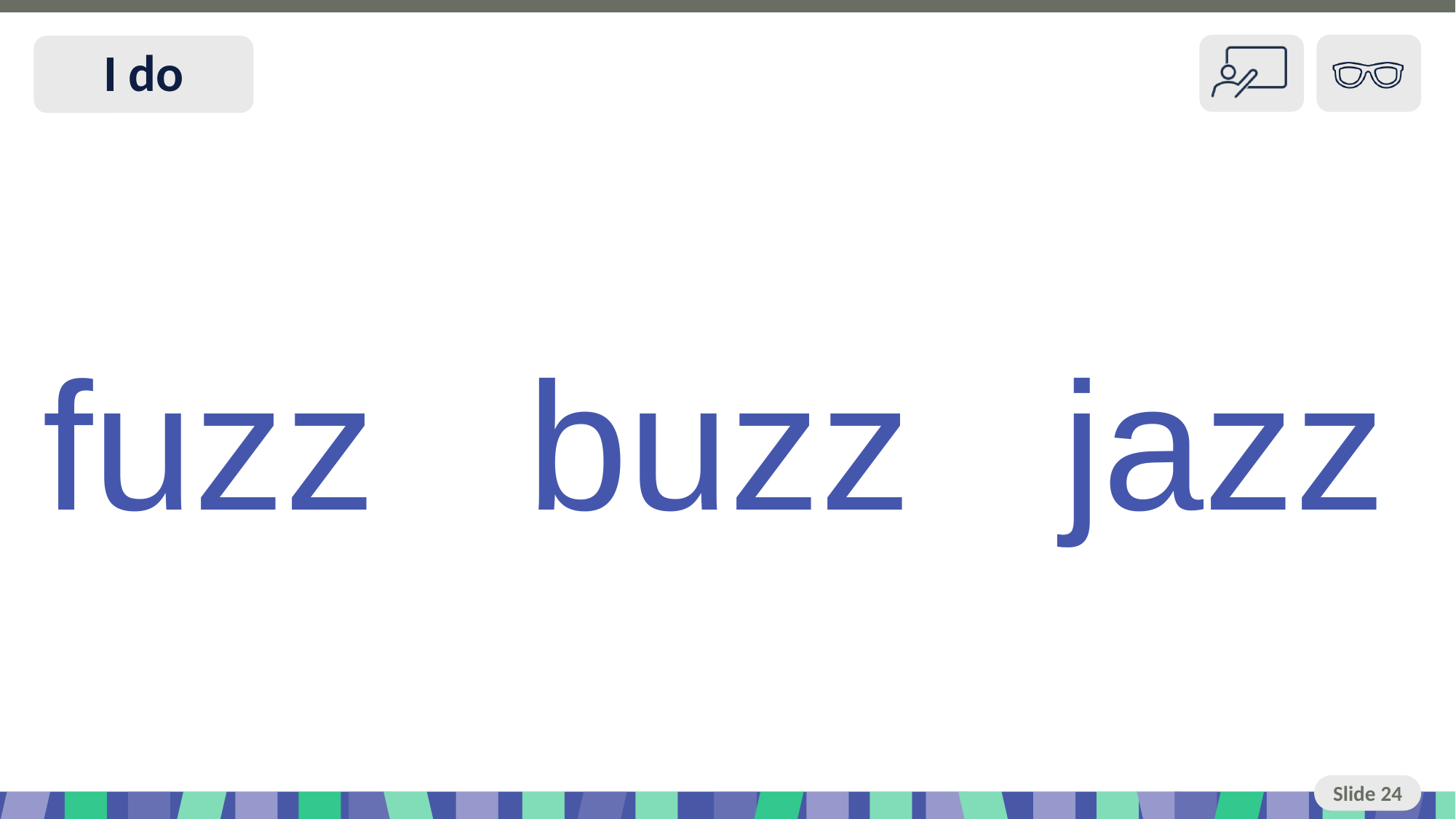

# Slide 24 I do
fuzz   buzz   jazz